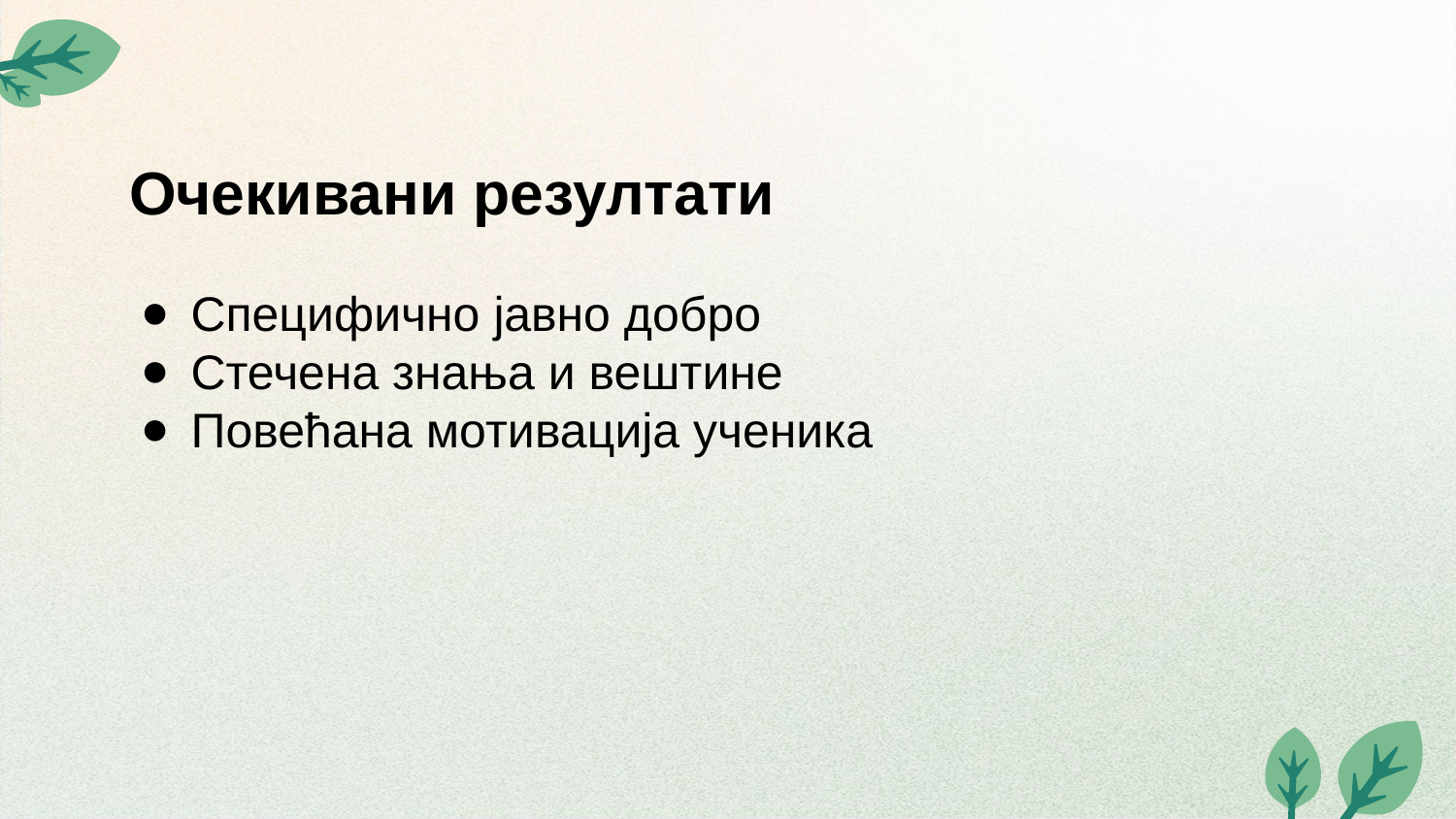

# Очекивани резултати
Специфично јавно добро
Стечена знања и вештине
Повећана мотивација ученика